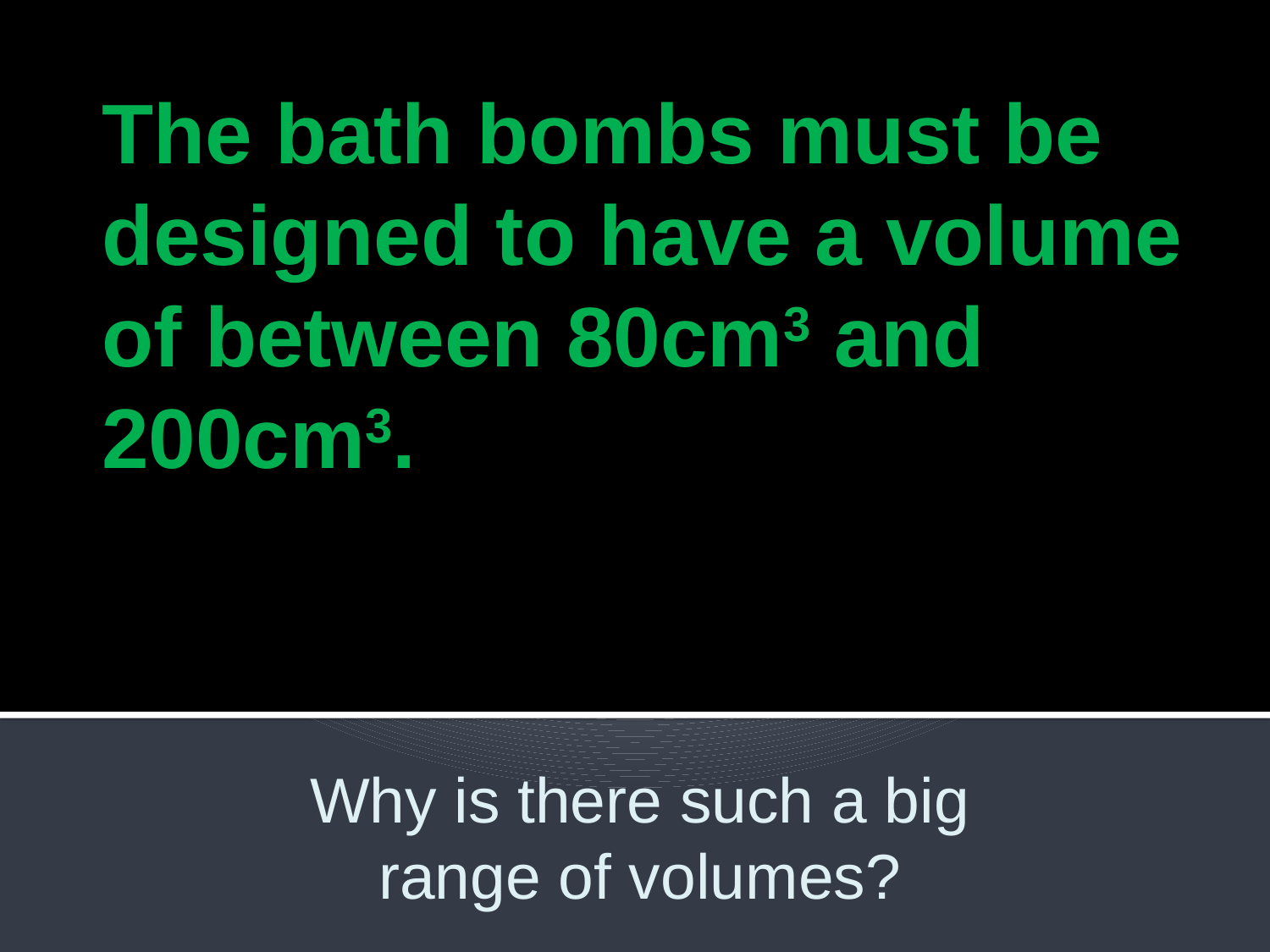

# The bath bombs must be designed to have a volume of between 80cm3 and 200cm3.
Why is there such a big range of volumes?